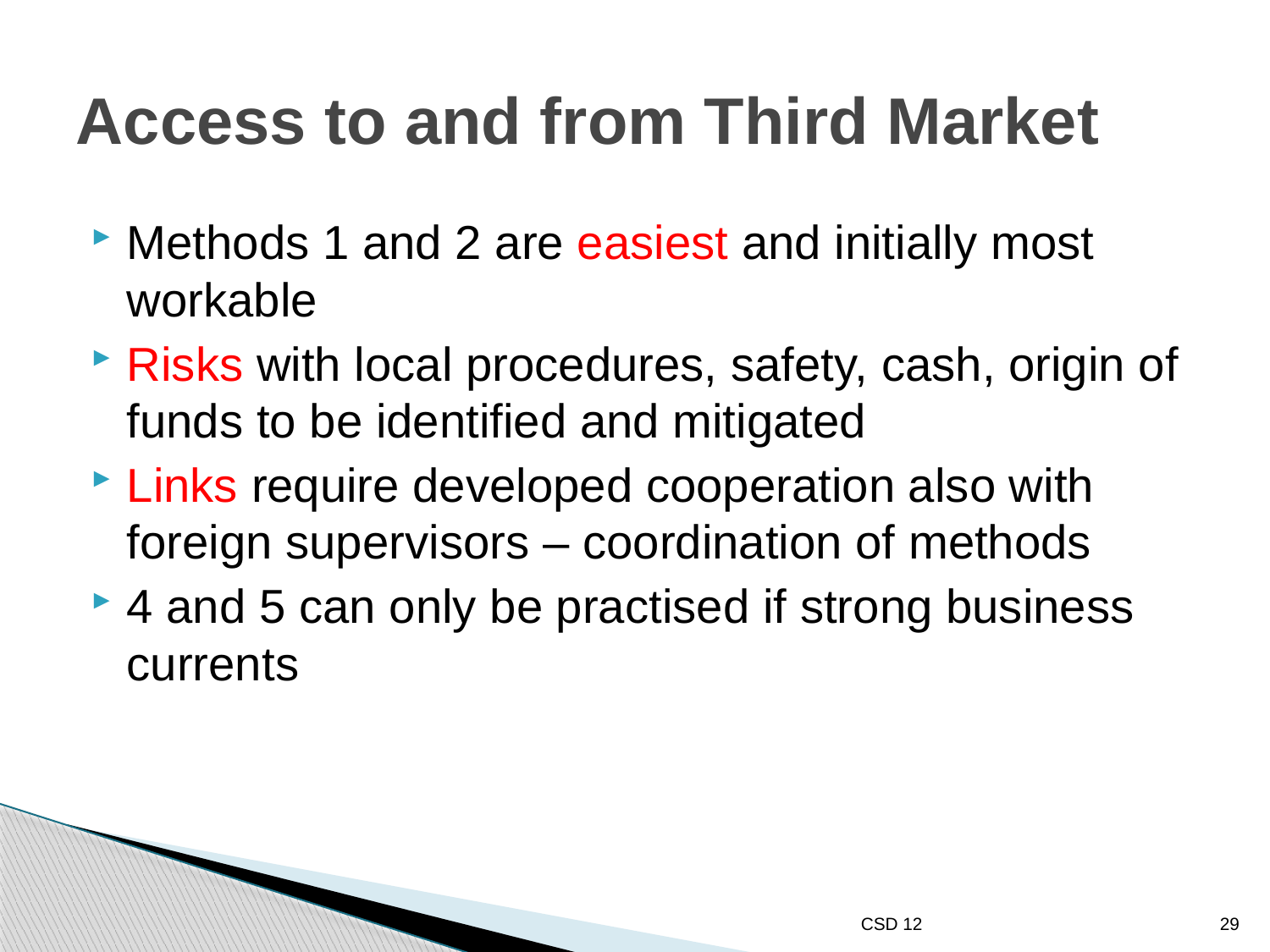

# Access to and from Third Market
Methods 1 and 2 are easiest and initially most workable
Risks with local procedures, safety, cash, origin of funds to be identified and mitigated
Links require developed cooperation also with foreign supervisors – coordination of methods
4 and 5 can only be practised if strong business currents
CSD 12
29